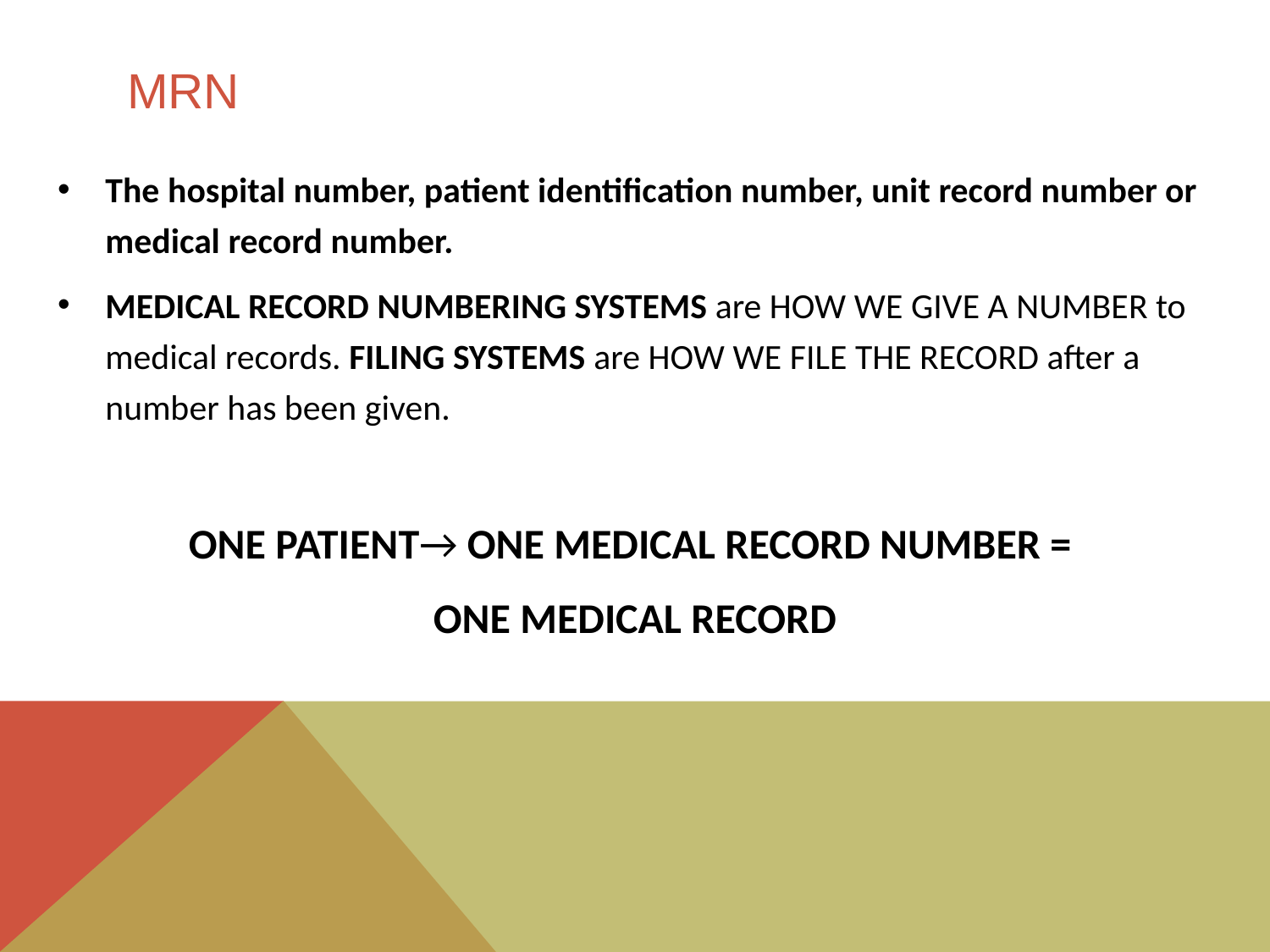

# MRN
The hospital number, patient identification number, unit record number or medical record number.
MEDICAL RECORD NUMBERING SYSTEMS are HOW WE GIVE A NUMBER to medical records. FILING SYSTEMS are HOW WE FILE THE RECORD after a number has been given.

ONE PATIENT→ ONE MEDICAL RECORD NUMBER =
ONE MEDICAL RECORD